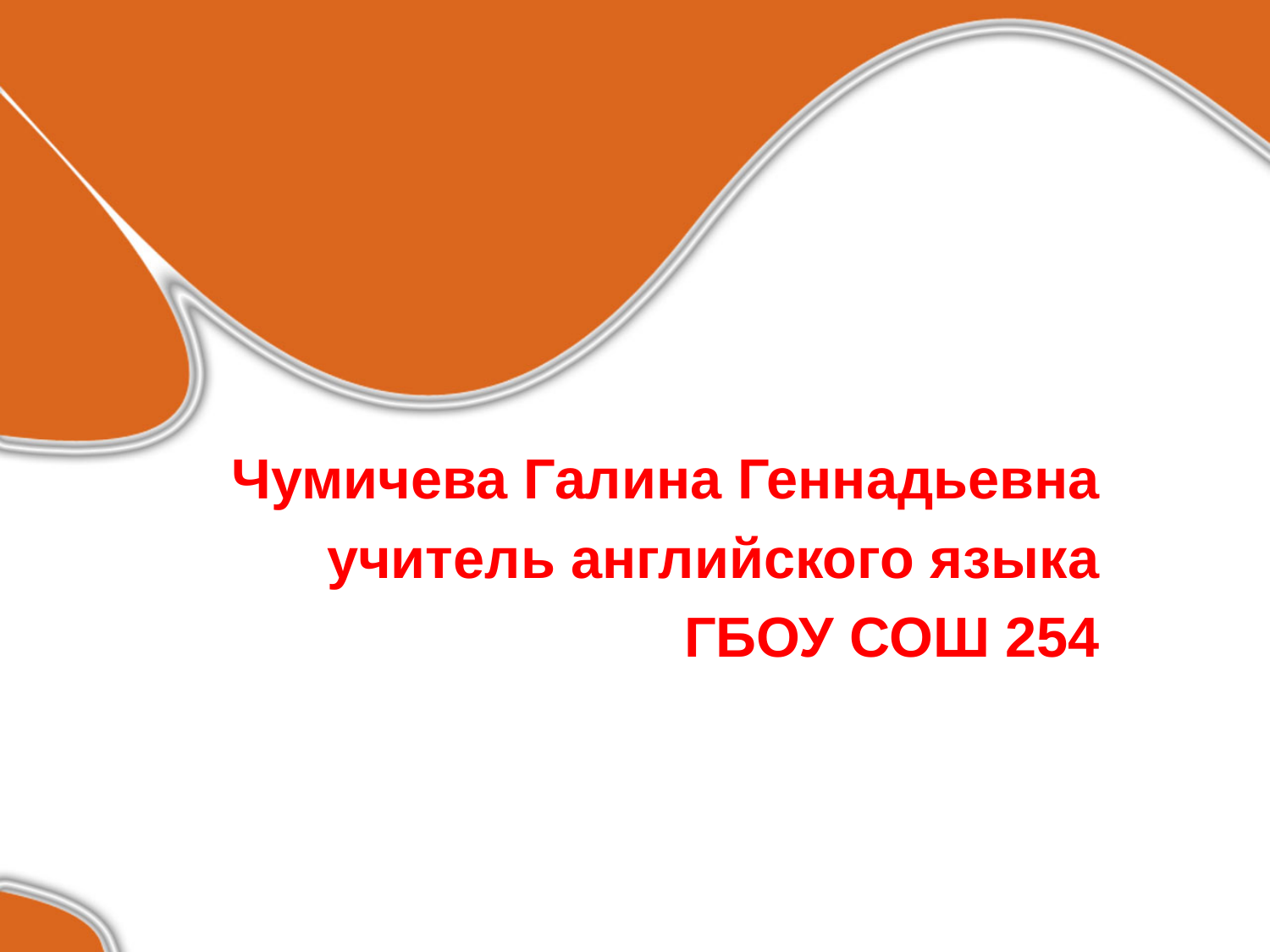

Чумичева Галина Геннадьевна
учитель английского языка
ГБОУ СОШ 254